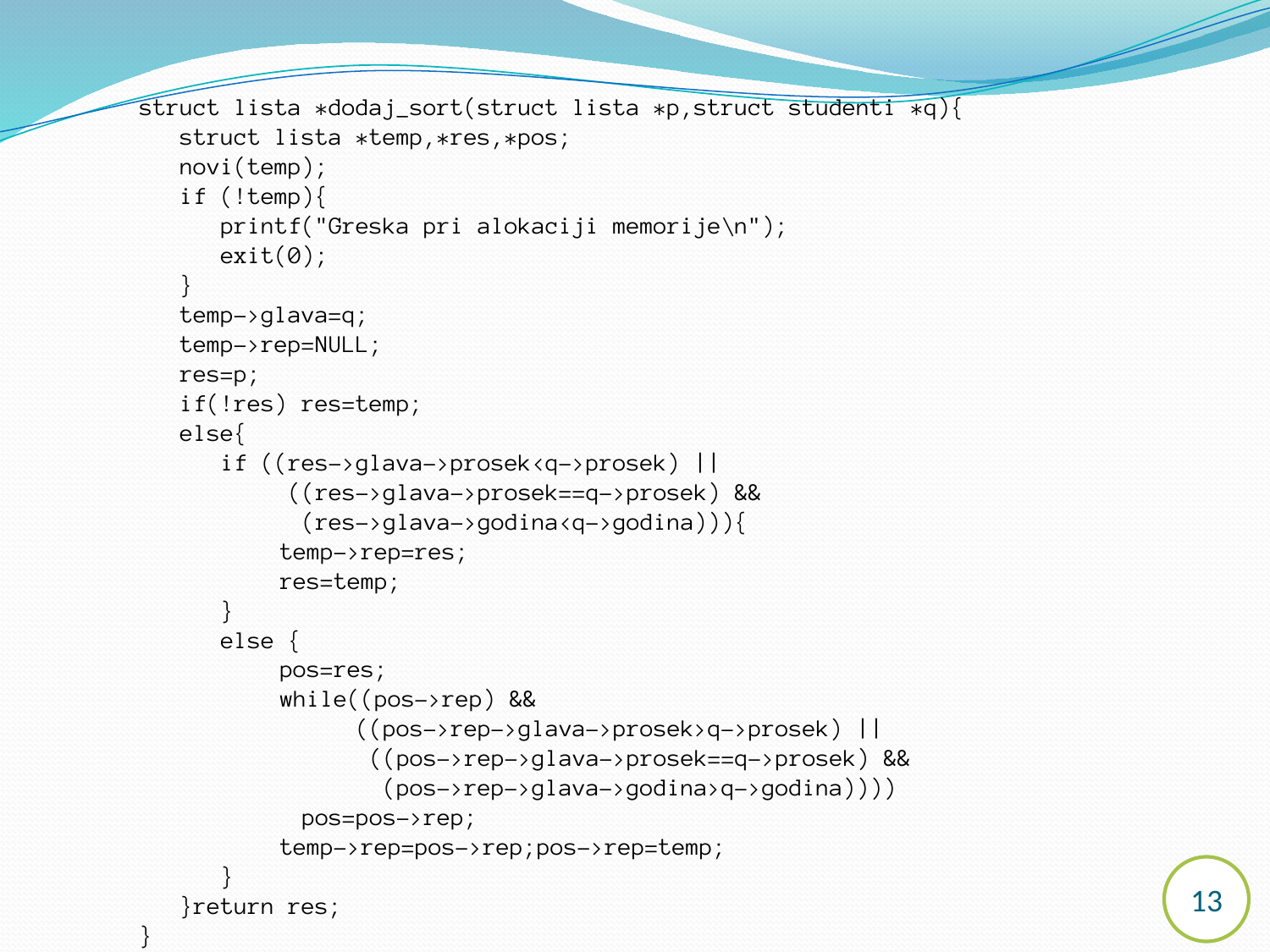

struct lista *dodaj_sort(struct lista *p,struct studenti *q){
   struct lista *temp,*res,*pos;
   novi(temp);
   if (!temp){
      printf("Greska pri alokaciji memorije\n");
      exit(0);
   }
   temp->glava=q;
   temp->rep=NULL;
   res=p;
   if(!res) res=temp;
   else{
      if ((res->glava->prosek<q->prosek) ||
           ((res->glava->prosek==q->prosek) &&
            (res->glava->godina<q->godina))){
	 temp->rep=res;
	 res=temp;
      }
      else {
	 pos=res;
	 while((pos->rep) &&
                ((pos->rep->glava->prosek>q->prosek) ||
                 ((pos->rep->glava->prosek==q->prosek) &&
                  (pos->rep->glava->godina>q->godina))))
            pos=pos->rep;
	 temp->rep=pos->rep;pos->rep=temp;
      }
   }return res;
}
13